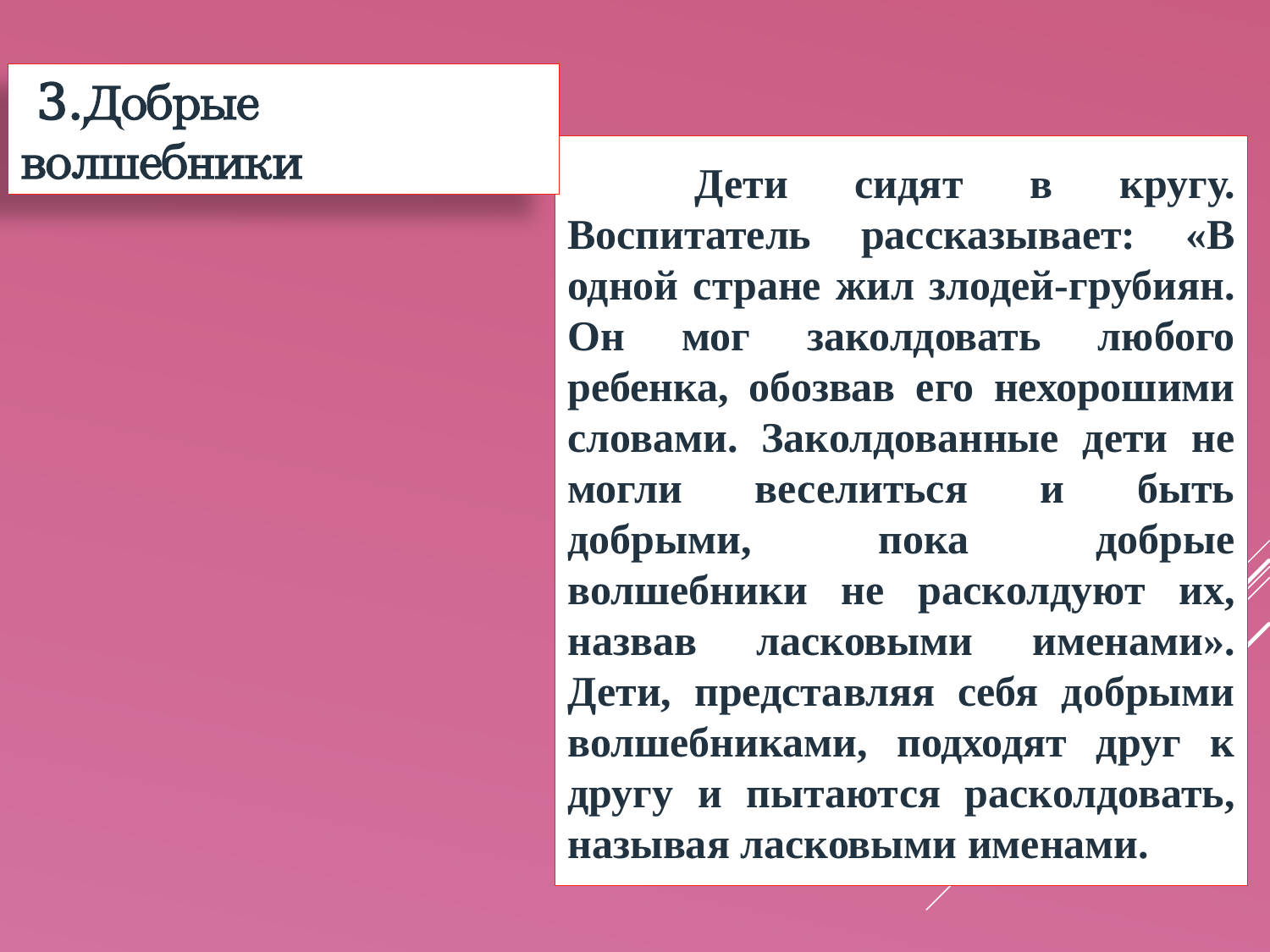

3.Добрые волшебники

	Дети сидят в кругу. Воспитатель рассказывает: «В одной стране жил злодей-грубиян. Он мог заколдовать любого ребенка, обозвав его нехорошими словами. Заколдованные дети не могли веселиться и быть добрыми, пока добрые волшебники не расколдуют их, назвав ласковыми именами». Дети, представляя себя добрыми волшебниками, подходят друг к другу и пытаются расколдовать, называя ласковыми именами.